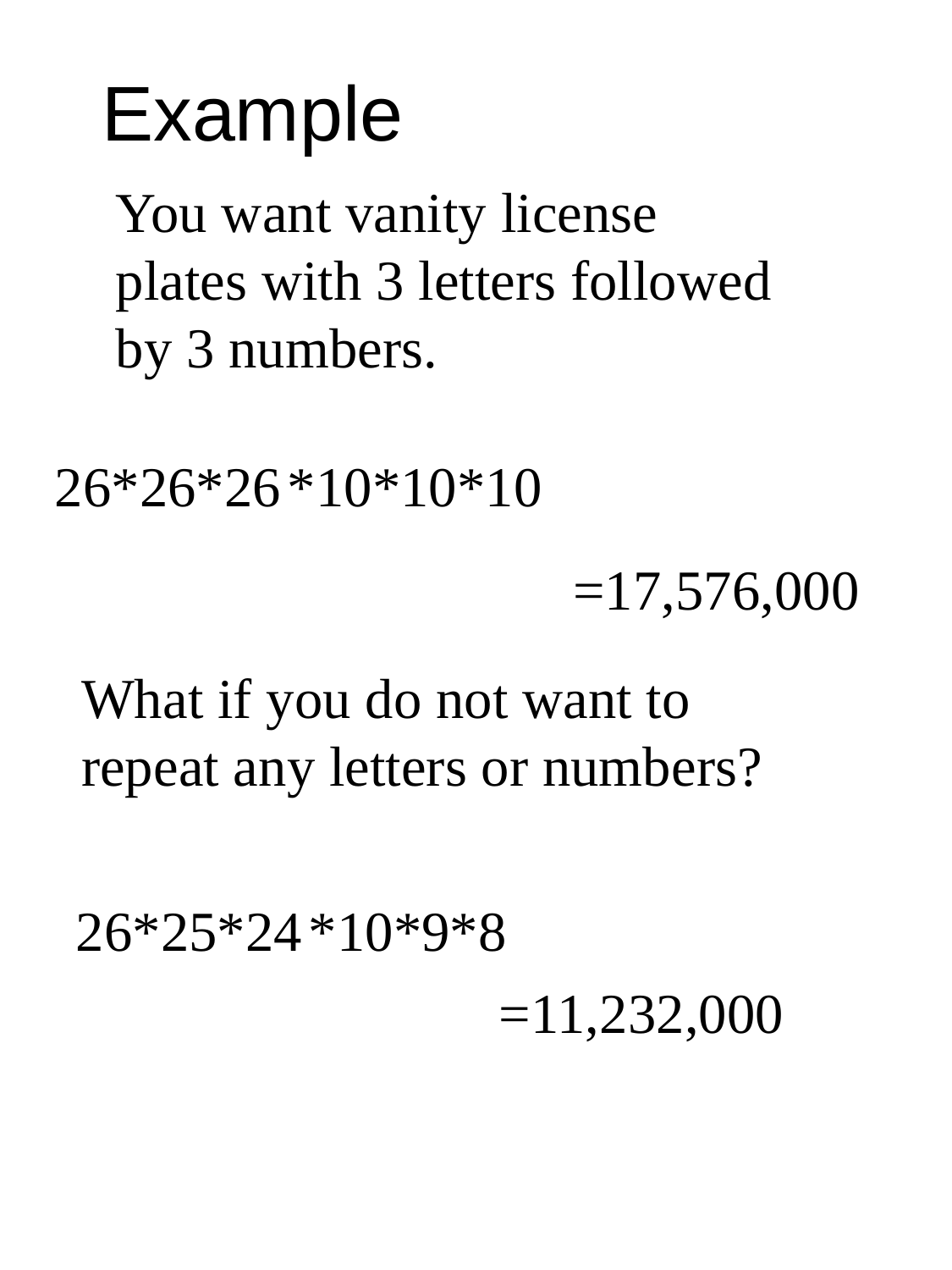

# Example
You want vanity license plates with 3 letters followed by 3 numbers.
*10*10*10
26*26*26
=17,576,000
What if you do not want to repeat any letters or numbers?
*10*9*8
26*25*24
=11,232,000